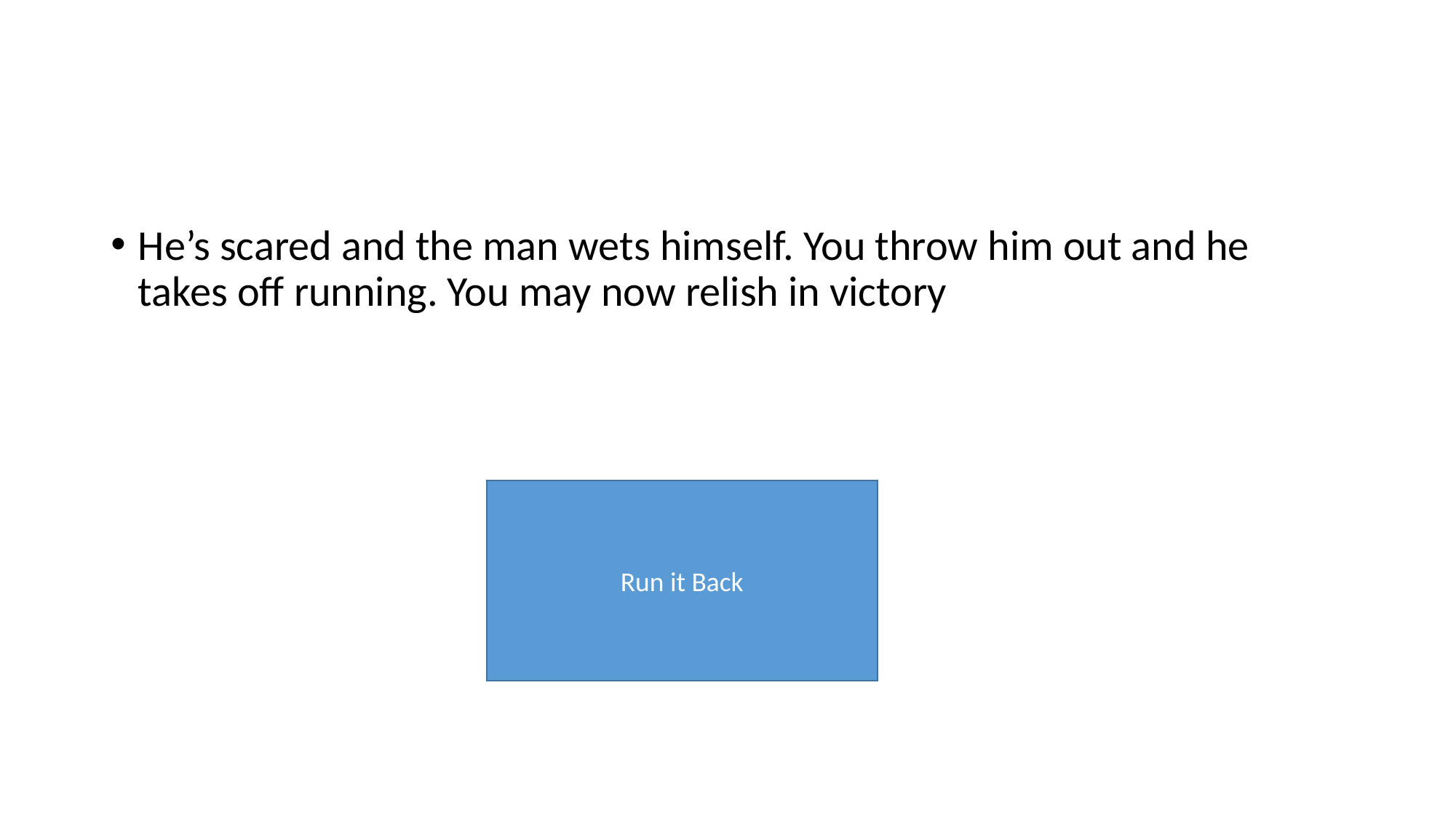

#
He’s scared and the man wets himself. You throw him out and he takes off running. You may now relish in victory
Run it Back